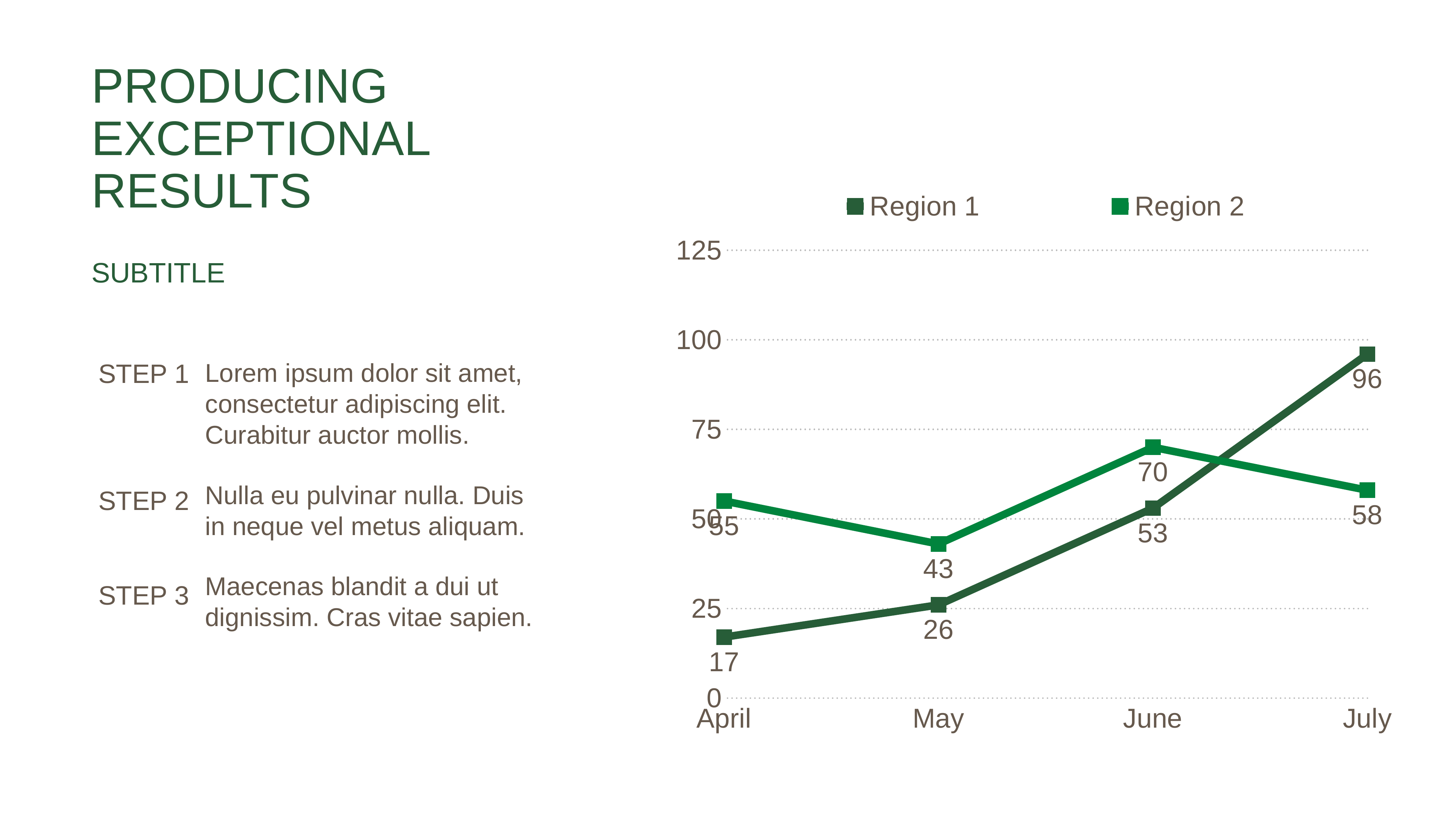

Producing Exceptional Results

### Chart

| Category | Region 1 | Region 2 |
|---|---|---|
| April | 17.0 | 55.0 |
| May | 26.0 | 43.0 |
| June | 53.0 | 70.0 |
| July | 96.0 | 58.0 |
subtitle
step 1
Lorem ipsum dolor sit amet, consectetur adipiscing elit. Curabitur auctor mollis.
Nulla eu pulvinar nulla. Duis in neque vel metus aliquam.
Maecenas blandit a dui ut dignissim. Cras vitae sapien.
step 2
step 3